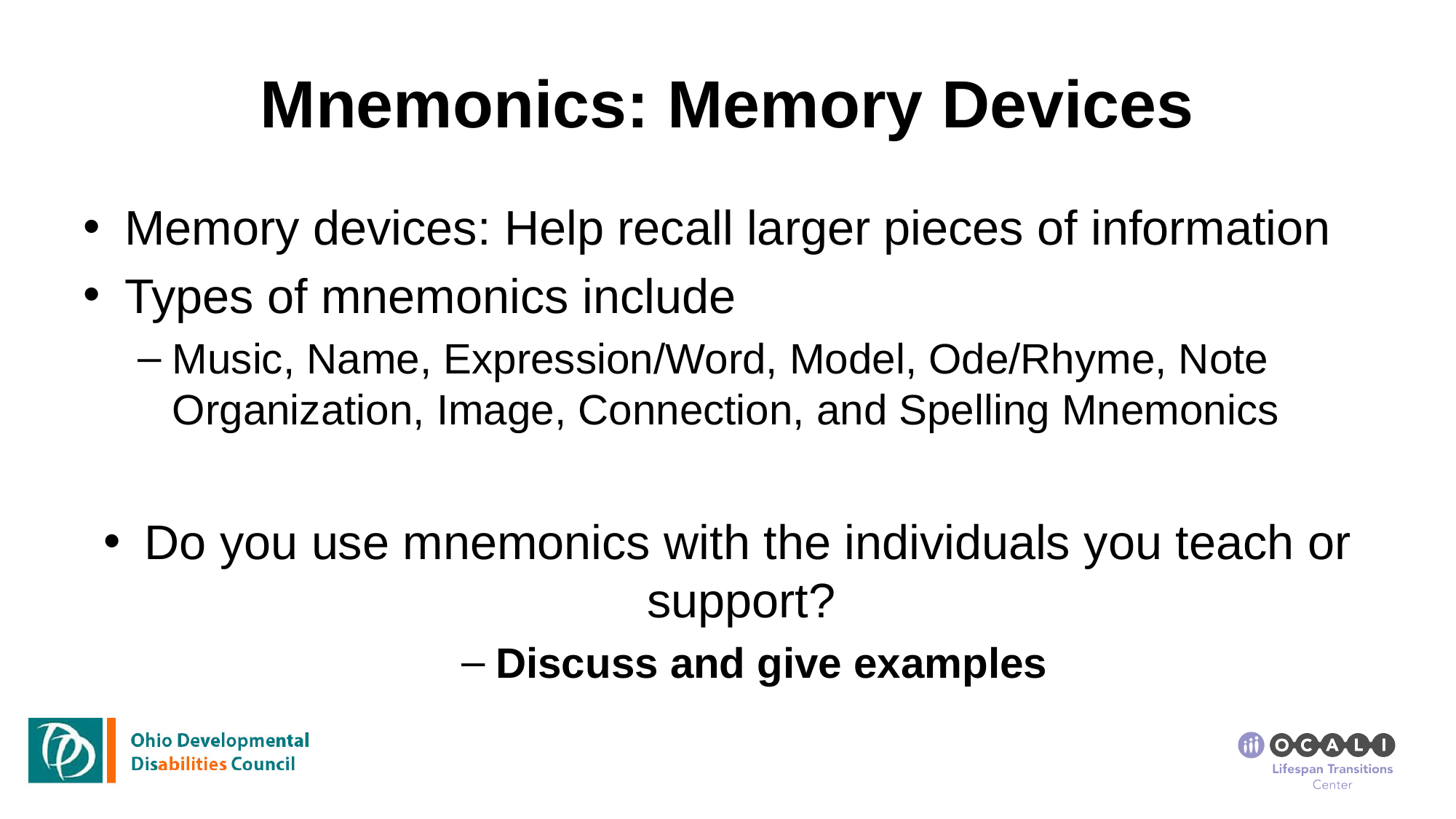

# Mnemonics: Memory Devices
Memory devices: Help recall larger pieces of information
Types of mnemonics include
Music, Name, Expression/Word, Model, Ode/Rhyme, Note Organization, Image, Connection, and Spelling Mnemonics

Do you use mnemonics with the individuals you teach or support?
Discuss and give examples